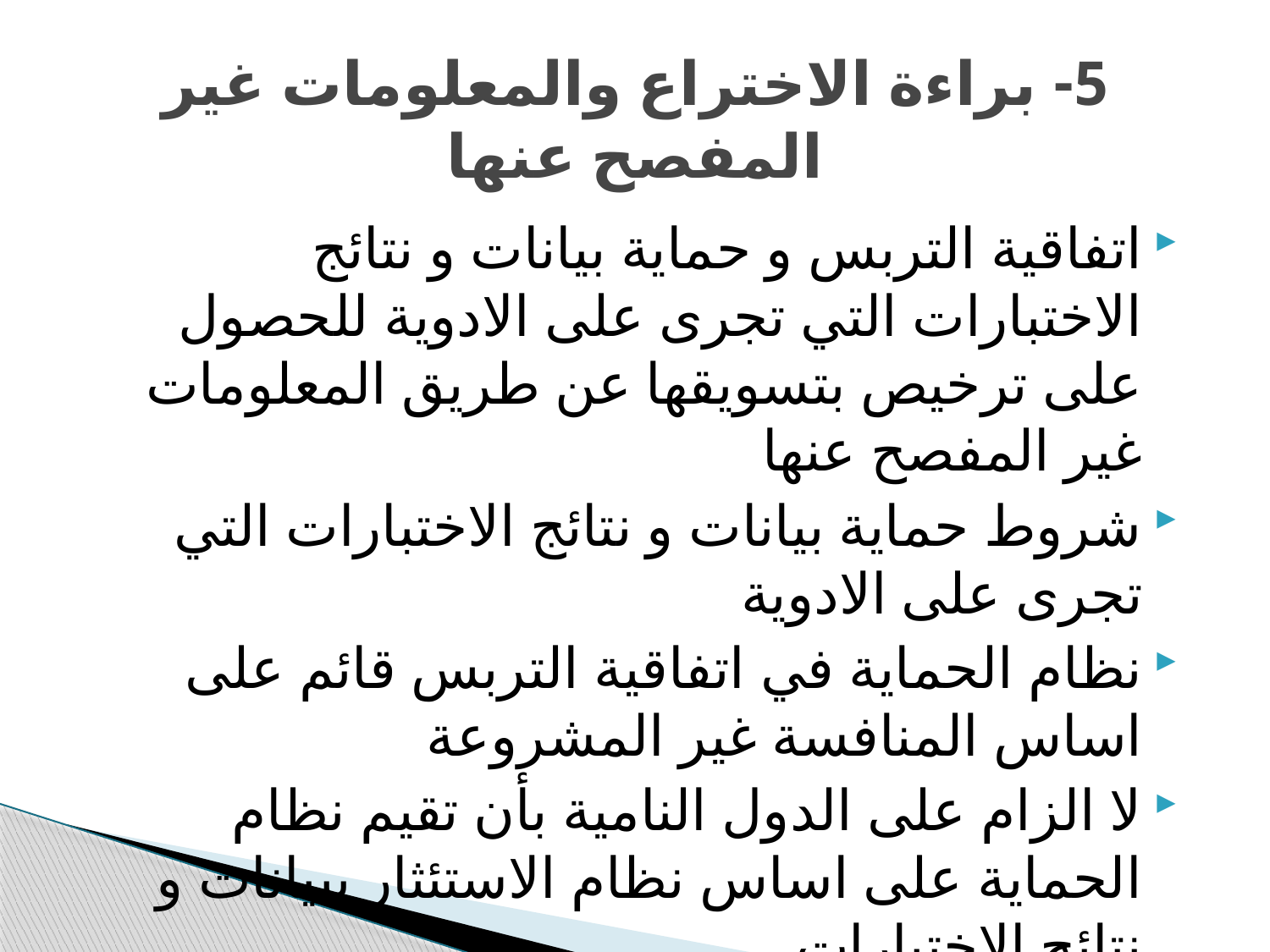

# 5- براءة الاختراع والمعلومات غير المفصح عنها
اتفاقية التربس و حماية بيانات و نتائج الاختبارات التي تجرى على الادوية للحصول على ترخيص بتسويقها عن طريق المعلومات غير المفصح عنها
شروط حماية بيانات و نتائج الاختبارات التي تجرى على الادوية
نظام الحماية في اتفاقية التربس قائم على اساس المنافسة غير المشروعة
لا الزام على الدول النامية بأن تقيم نظام الحماية على اساس نظام الاستئثار ببيانات و نتائج الاختبارات